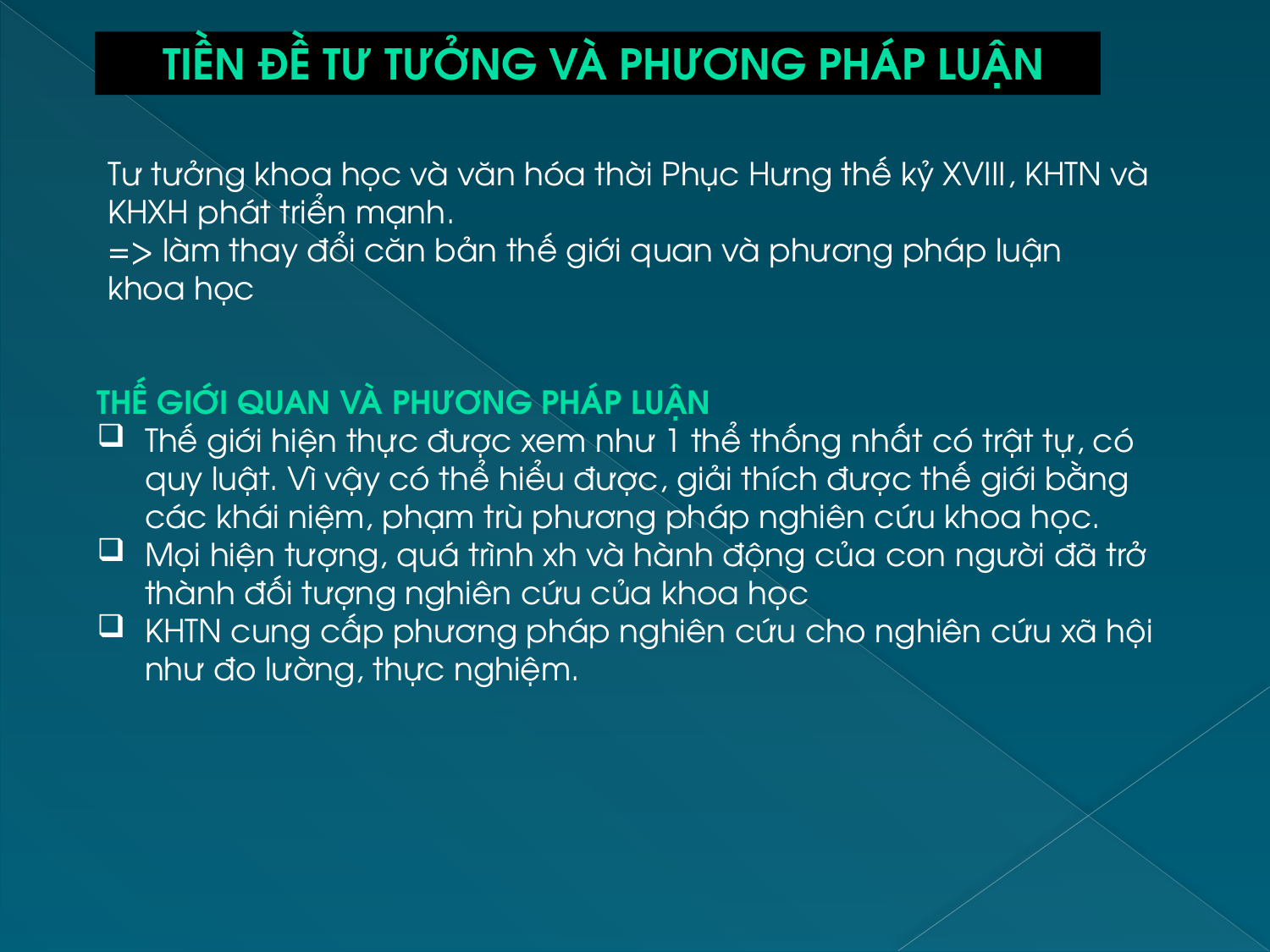

TIỀN ĐỀ TƯ TƯỞNG VÀ PHƯƠNG PHÁP LUẬN
Tư tưởng khoa học và văn hóa thời Phục Hưng thế kỷ XVIII, KHTN và KHXH phát triển mạnh.
=> làm thay đổi căn bản thế giới quan và phương pháp luận
khoa học
THẾ GIỚI QUAN VÀ PHƯƠNG PHÁP LUẬN
Thế giới hiện thực được xem như 1 thể thống nhất có trật tự, có quy luật. Vì vậy có thể hiểu được, giải thích được thế giới bằng các khái niệm, phạm trù phương pháp nghiên cứu khoa học.
Mọi hiện tượng, quá trình xh và hành động của con người đã trở thành đối tượng nghiên cứu của khoa học
KHTN cung cấp phương pháp nghiên cứu cho nghiên cứu xã hội như đo lường, thực nghiệm.